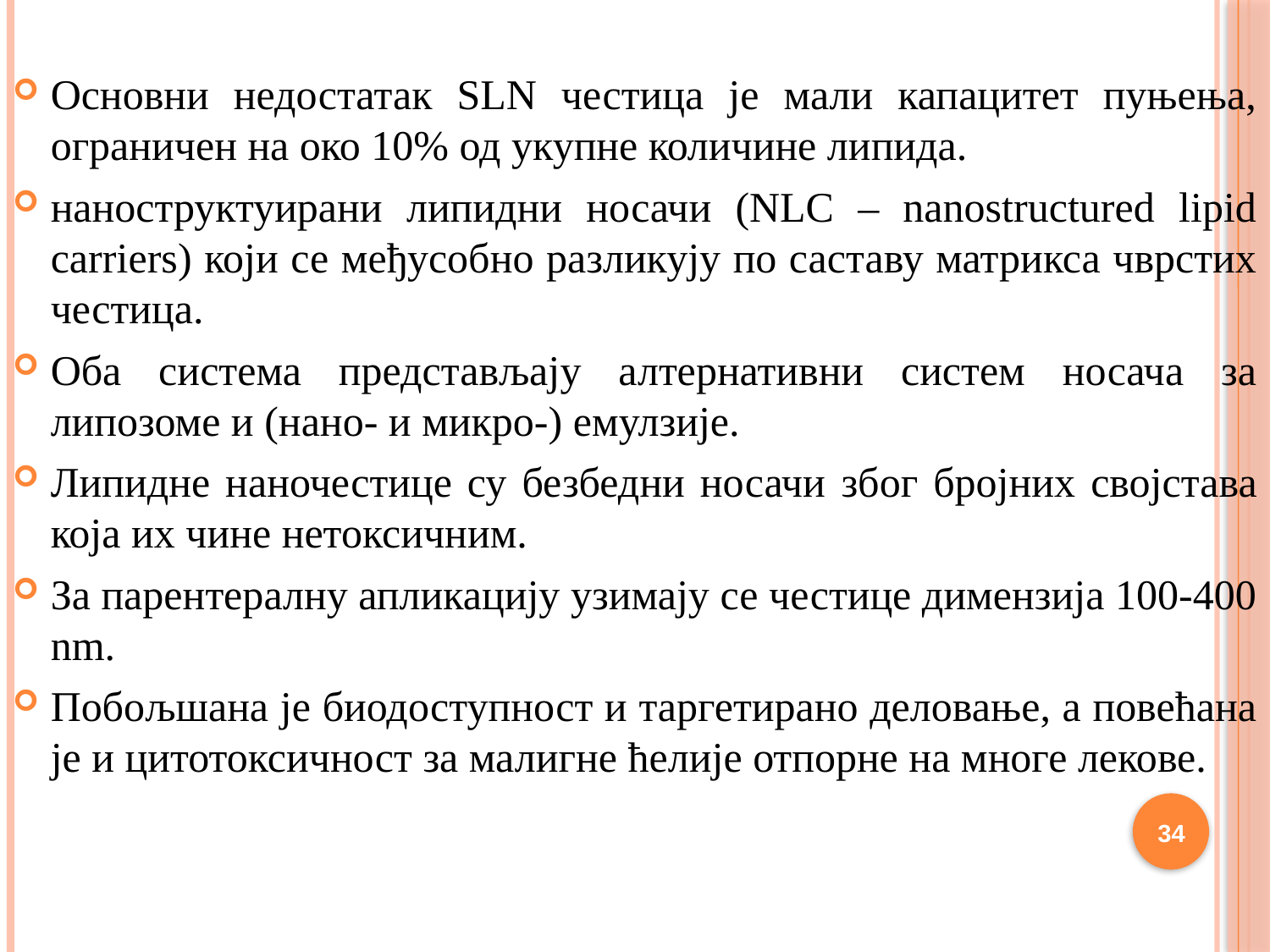

Основни недостатак SLN честица је мали капацитет пуњења, ограничен на око 10% од укупне количине липида.
наноструктуирани липидни носачи (NLC – nanostructured lipid carriers) који се међусобно разликују по саставу матрикса чврстих честица.
Оба система представљају алтернативни систем носача за липозоме и (нано- и микро-) емулзије.
Липидне наночестице су безбедни носачи због бројних својстава која их чине нетоксичним.
За парентералну апликацију узимају се честице димензија 100-400 nm.
Побољшана је биодоступност и таргетирано деловање, а повећана је и цитотоксичност за малигне ћелије отпорне на многе лекове.

34